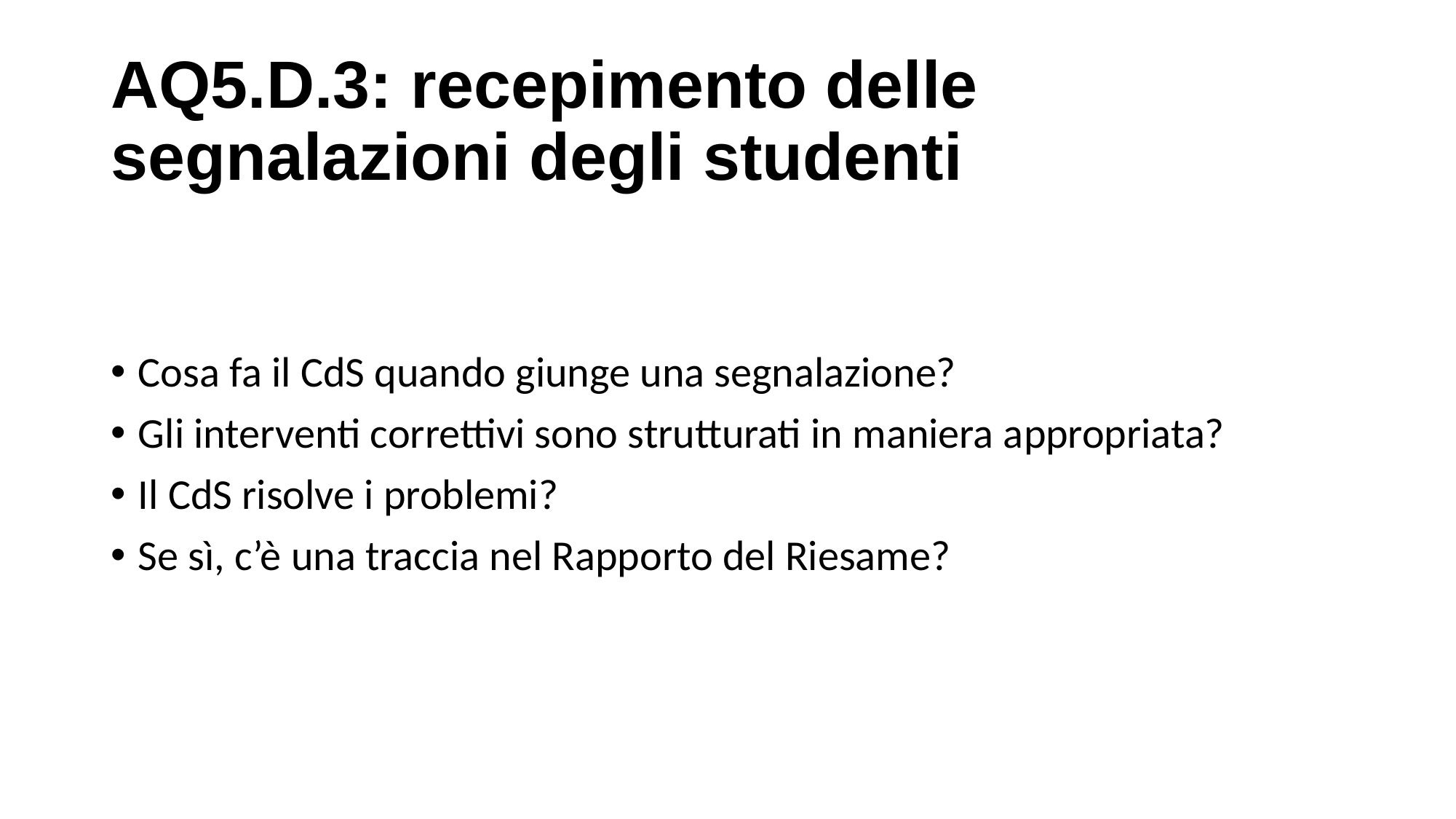

# AQ5.D.3: recepimento delle segnalazioni degli studenti

Cosa fa il CdS quando giunge una segnalazione?
Gli interventi correttivi sono strutturati in maniera appropriata?
Il CdS risolve i problemi?
Se sì, c’è una traccia nel Rapporto del Riesame?